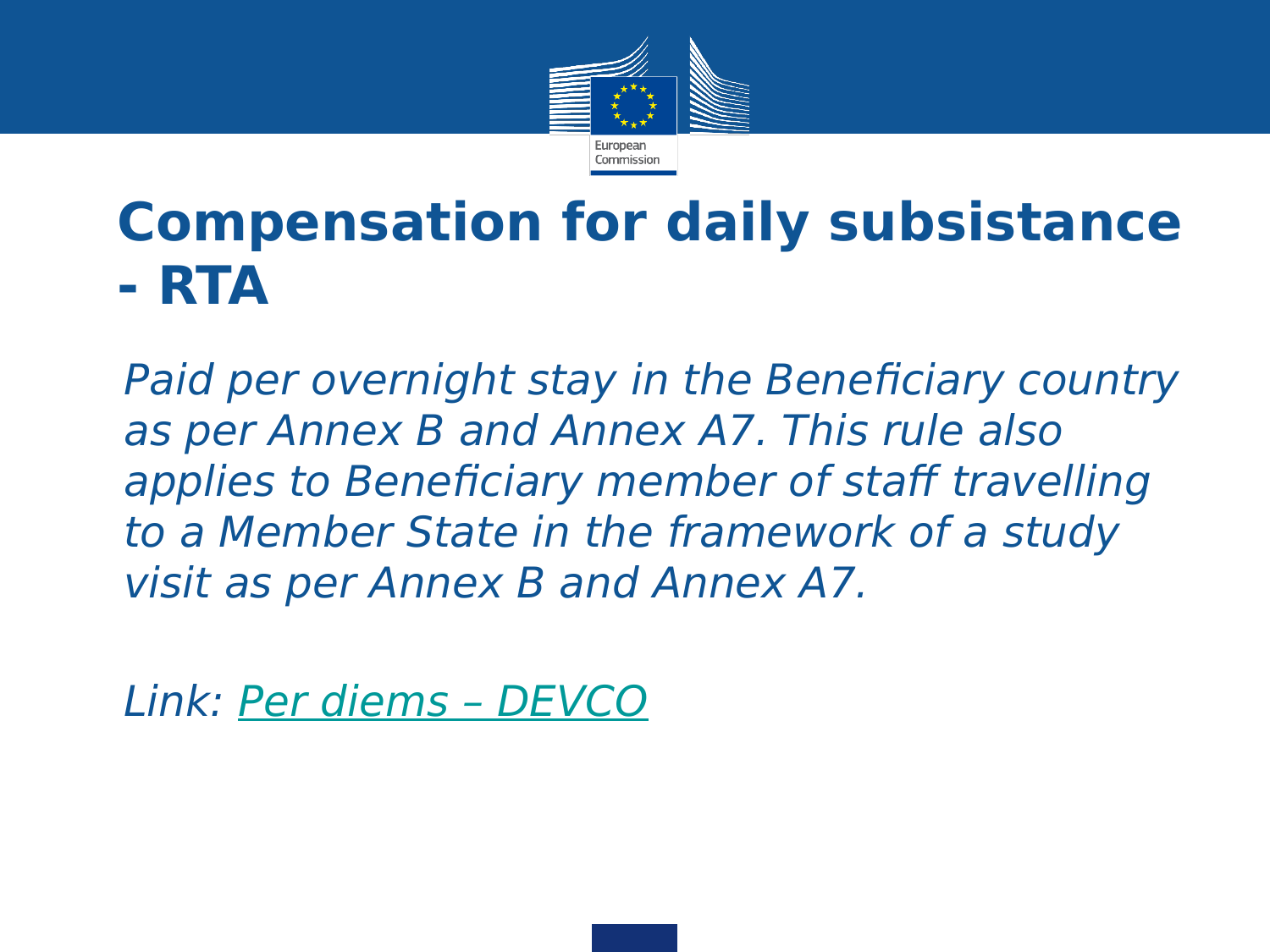

# Compensation for daily subsistance - RTA
Paid per overnight stay in the Beneficiary country as per Annex B and Annex A7. This rule also applies to Beneficiary member of staff travelling to a Member State in the framework of a study visit as per Annex B and Annex A7.

Link: Per diems – DEVCO